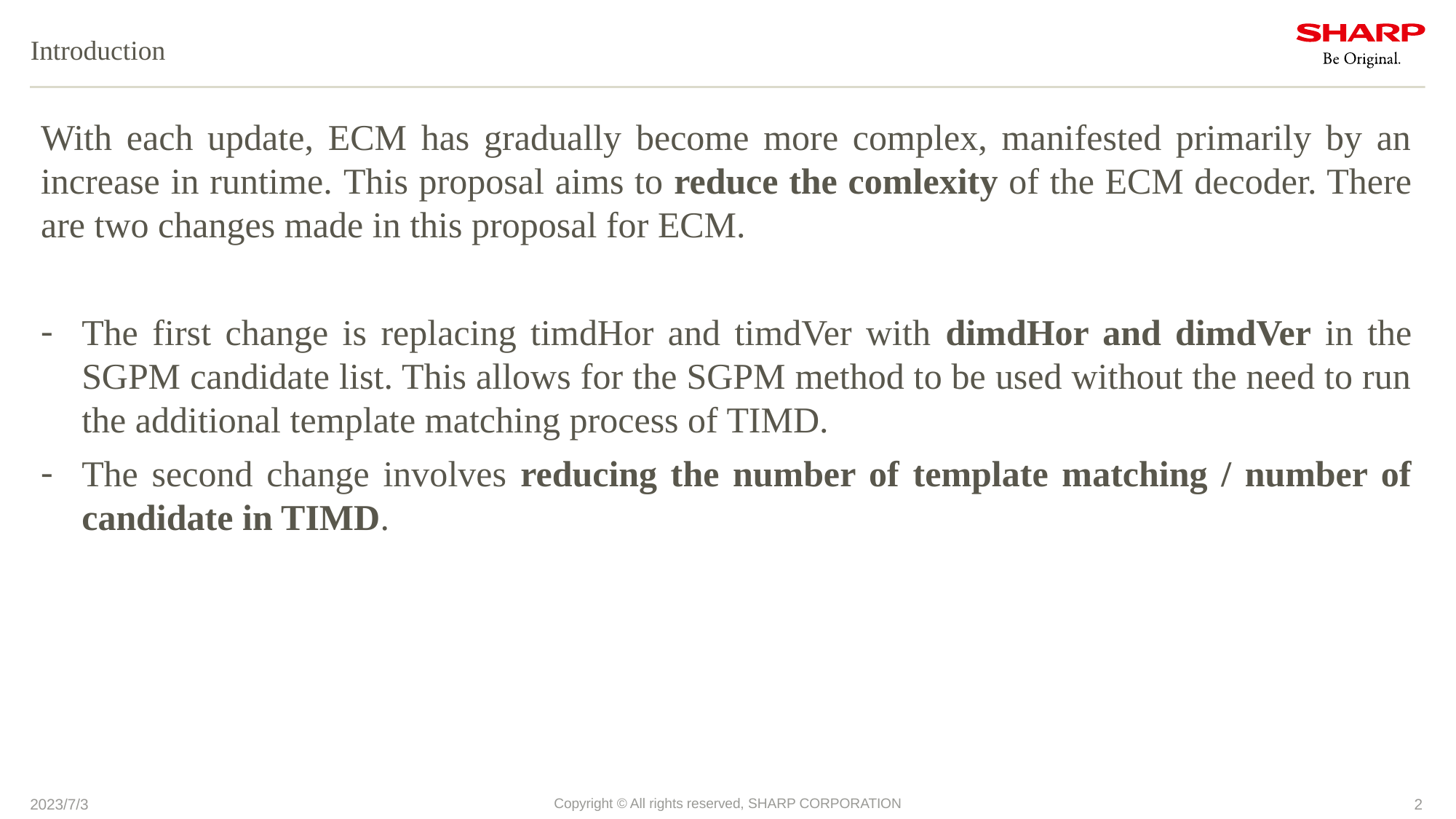

# Introduction
With each update, ECM has gradually become more complex, manifested primarily by an increase in runtime. This proposal aims to reduce the comlexity of the ECM decoder. There are two changes made in this proposal for ECM.

The first change is replacing timdHor and timdVer with dimdHor and dimdVer in the SGPM candidate list. This allows for the SGPM method to be used without the need to run the additional template matching process of TIMD.
The second change involves reducing the number of template matching / number of candidate in TIMD.
2023/7/3
Copyright © All rights reserved, SHARP CORPORATION
2